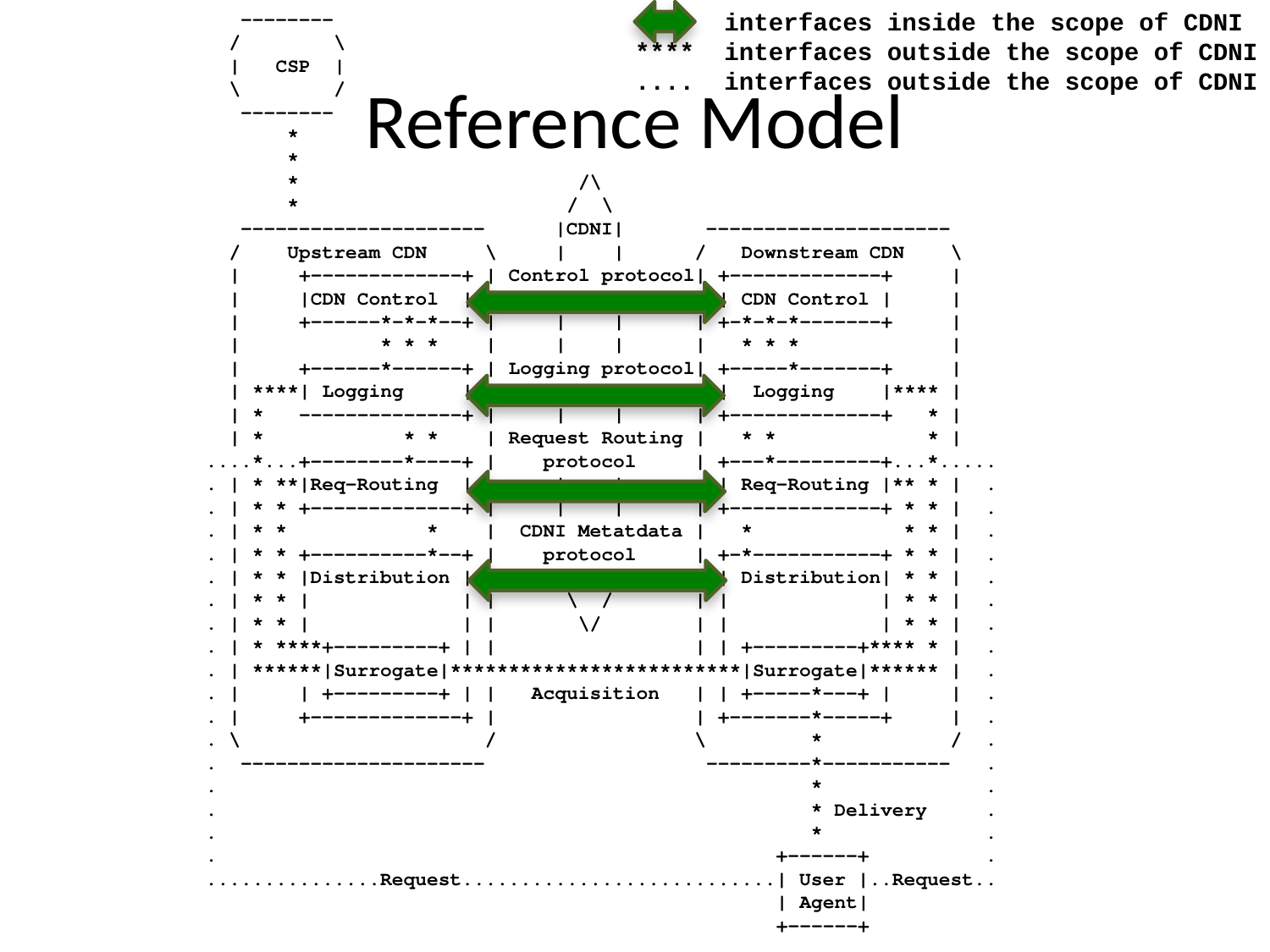

--------
   /        \
   |   CSP  |
   \        /
    --------
        *
        *
        *                        /\
        *                       /  \
    ---------------------      |CDNI|       ---------------------
   /    Upstream CDN     \     |    |      /   Downstream CDN    \
   |     +-------------+ | Control protocol| +-------------+     |
   |     |CDN Control  |<======|====|=======>| CDN Control |     |
   |     +------*-*-*--+ |     |    |      | +-*-*-*-------+     |
   |            * * *    |     |    |      |   * * *             |
   |     +------*------+ | Logging protocol| +-----*-------+     |
   | ****| Logging     |<======|====|=======>|  Logging    |**** |
   | *   --------------+ |     |    |      | +-------------+   * |
   | *            * *    | Request Routing |   * *             * |
 ....*...+--------*----+ |    protocol     | +---*---------+...*.....
 . | * **|Req-Routing  |<======|====|=======>| Req-Routing |** * |  .
 . | * * +-------------+ |     |    |      | +-------------+ * * |  .
 . | * *            *    |  CDNI Metatdata |   *             * * |  .
 . | * * +----------*--+ |    protocol     | +-*-----------+ * * |  .
 . | * * |Distribution |<======|====|=======>| Distribution| * * |  .
 . | * * |             | |      \  /       | |             | * * |  .
 . | * * |             | |       \/        | |             | * * |  .
 . | * ****+---------+ | |                 | | +---------+**** * |  .
 . | ******|Surrogate|*************************|Surrogate|****** |  .
 . |     | +---------+ | |   Acquisition   | | +-----*---+ |     |  .
 . |     +-------------+ |                 | +-------*-----+     |  .
 . \                     /                 \         *           /  .
 .  ---------------------                   ---------*-----------   .
 .                                                   *              .
 .                                                   * Delivery     .
 .                                                   *              .
 .                                                +------+          .
 ...............Request...........................| User |..Request..
                                                  | Agent|
                                                  +------+

   <==>  interfaces inside the scope of CDNI.
   ****  interfaces outside the scope of CDNI
   ....  interfaces outside the scope of CDNI

# Reference Model